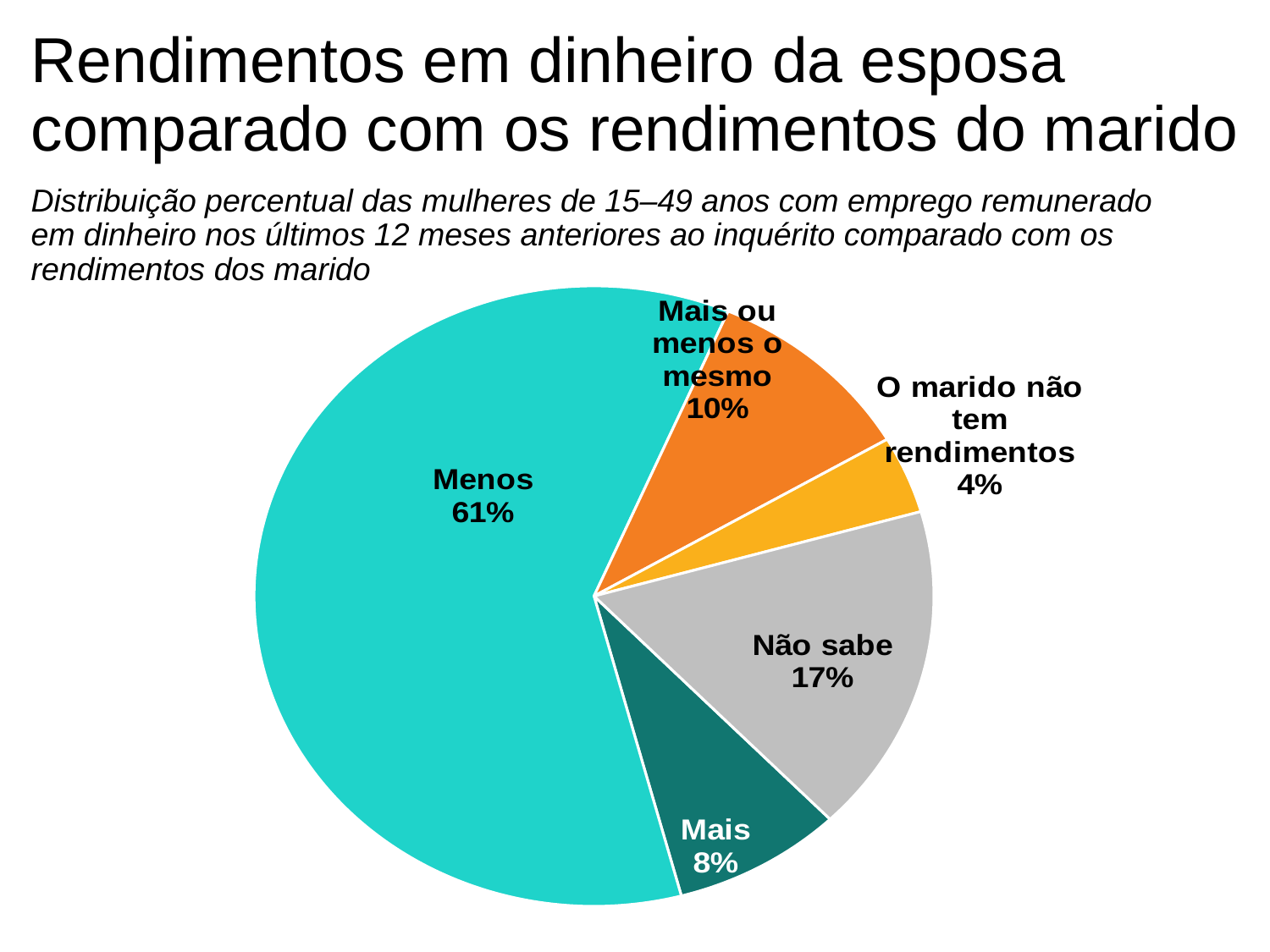

# Rendimentos em dinheiro da esposa comparado com os rendimentos do marido
Distribuição percentual das mulheres de 15–49 anos com emprego remunerado em dinheiro nos últimos 12 meses anteriores ao inquérito comparado com os rendimentos dos marido

### Chart

| Category | Sales |
|---|---|
| Mais | 8.0 |
| Menos | 60.0 |
| Mais ou menos o mesmo | 10.0 |
| O marido não tem rendimentos | 4.0 |
| Não sabe | 17.0 |